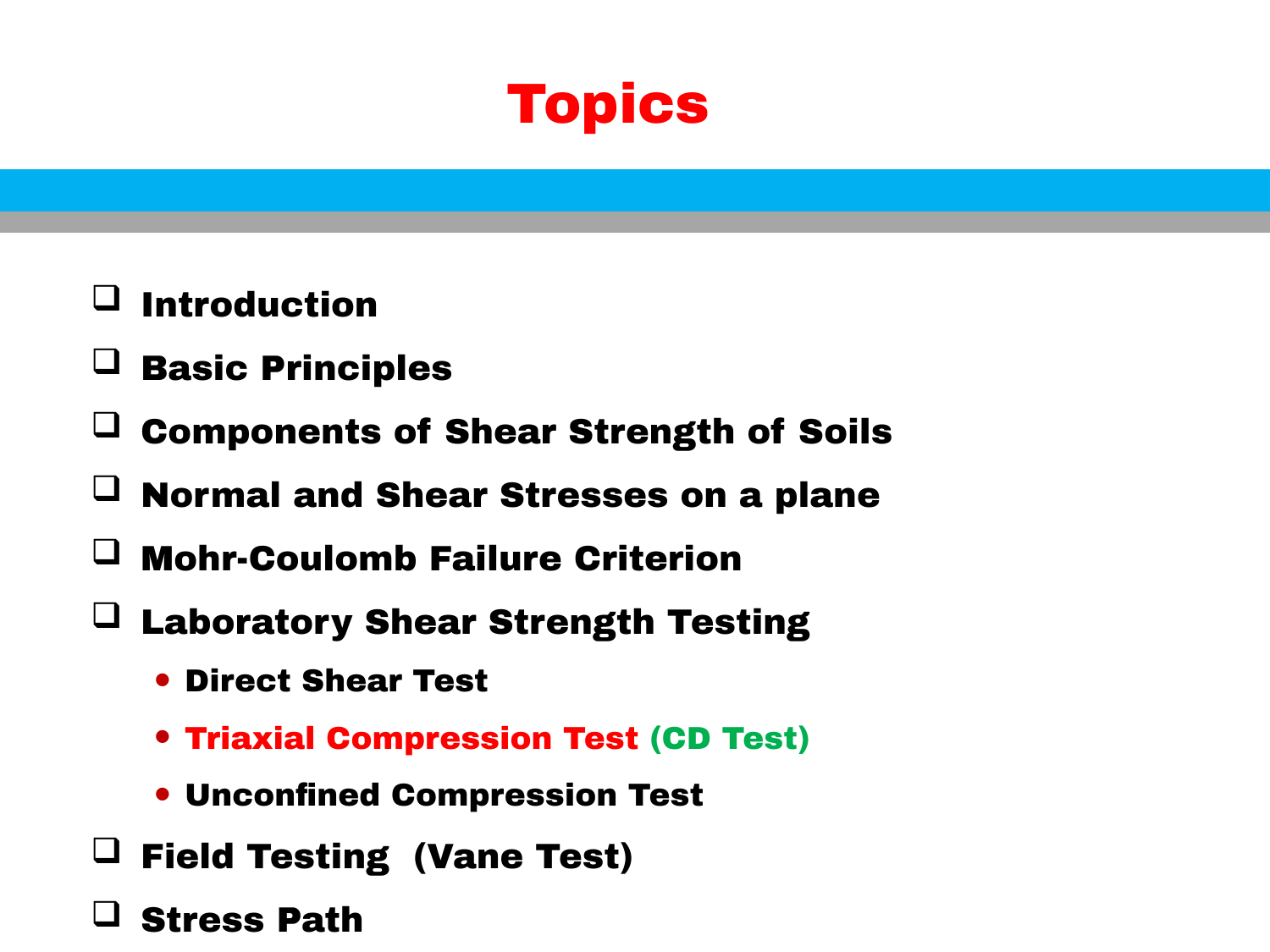

Topics

Introduction
Basic Principles
Components of Shear Strength of Soils
Normal and Shear Stresses on a plane
Mohr-Coulomb Failure Criterion
Laboratory Shear Strength Testing
Direct Shear Test
Triaxial Compression Test (CD Test)
Unconfined Compression Test
Field Testing  (Vane Test)
Stress Path